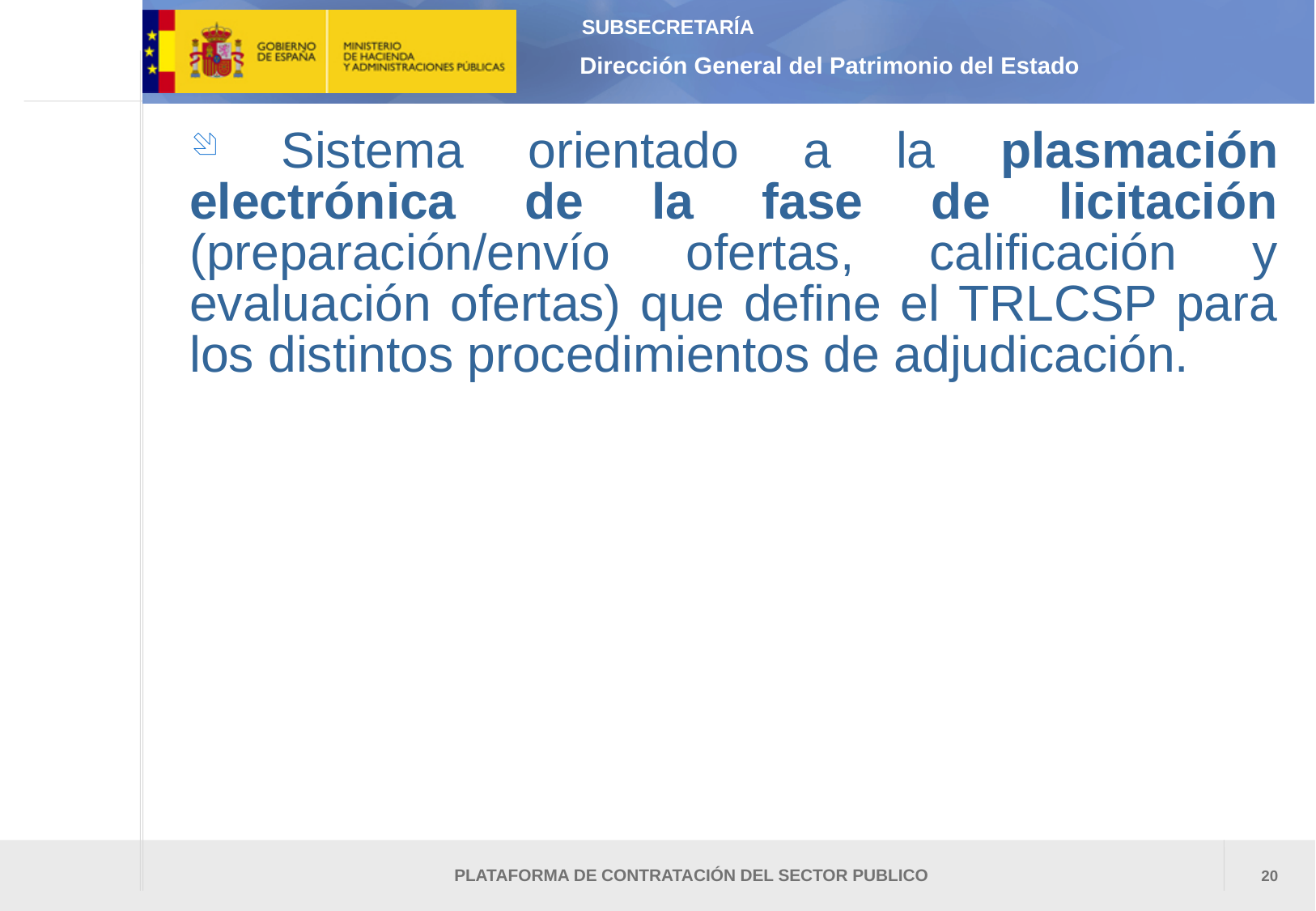

Sistema orientado a la plasmación electrónica de la fase de licitación (preparación/envío ofertas, calificación y evaluación ofertas) que define el TRLCSP para los distintos procedimientos de adjudicación.